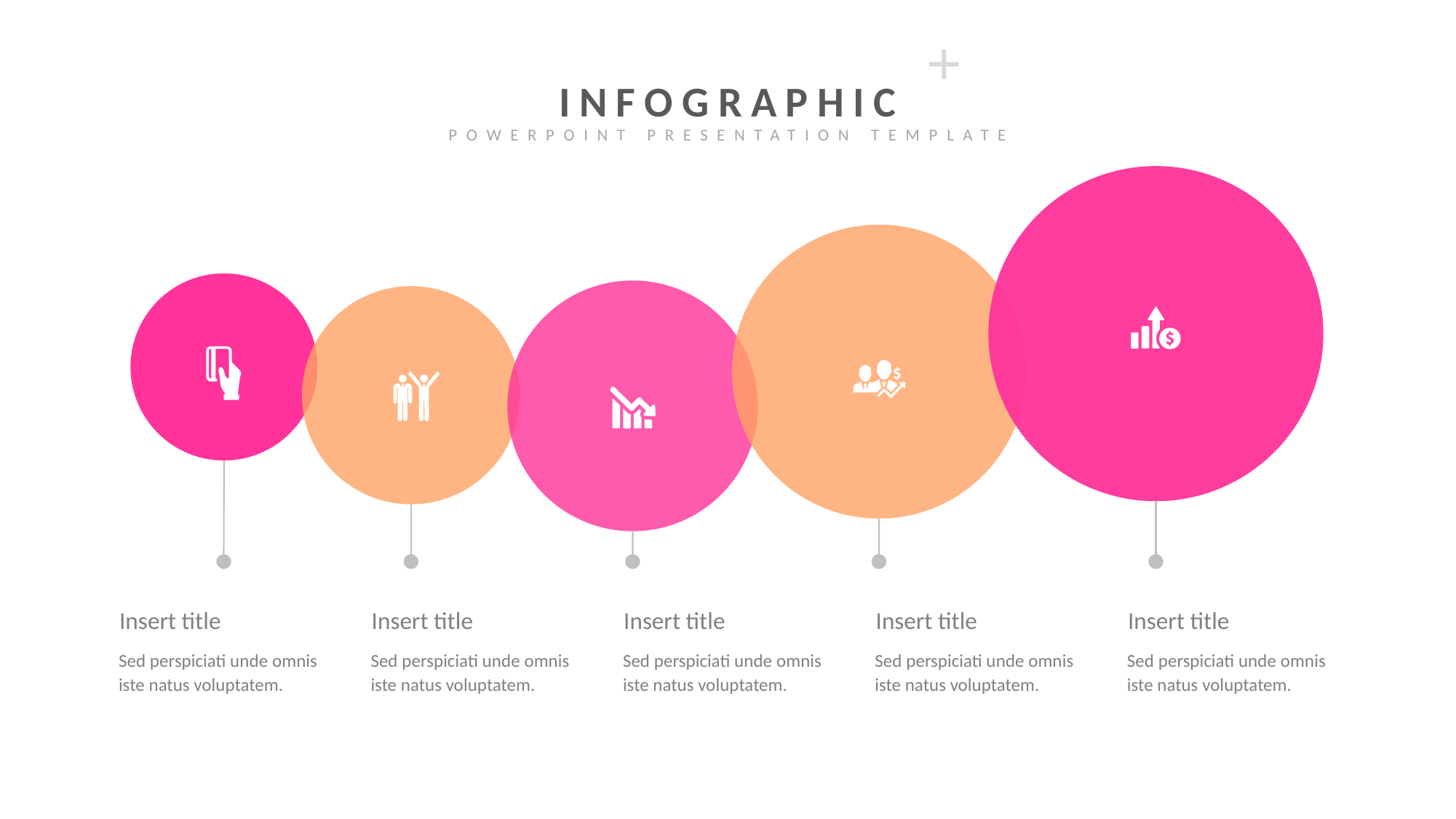

+
INFOGRAPHIC
POWERPOINT PRESENTATION TEMPLATE

Insert title
Insert title
Insert title
Insert title
Insert title
Sed perspiciati unde omnis iste natus voluptatem.
Sed perspiciati unde omnis iste natus voluptatem.
Sed perspiciati unde omnis iste natus voluptatem.
Sed perspiciati unde omnis iste natus voluptatem.
Sed perspiciati unde omnis iste natus voluptatem.